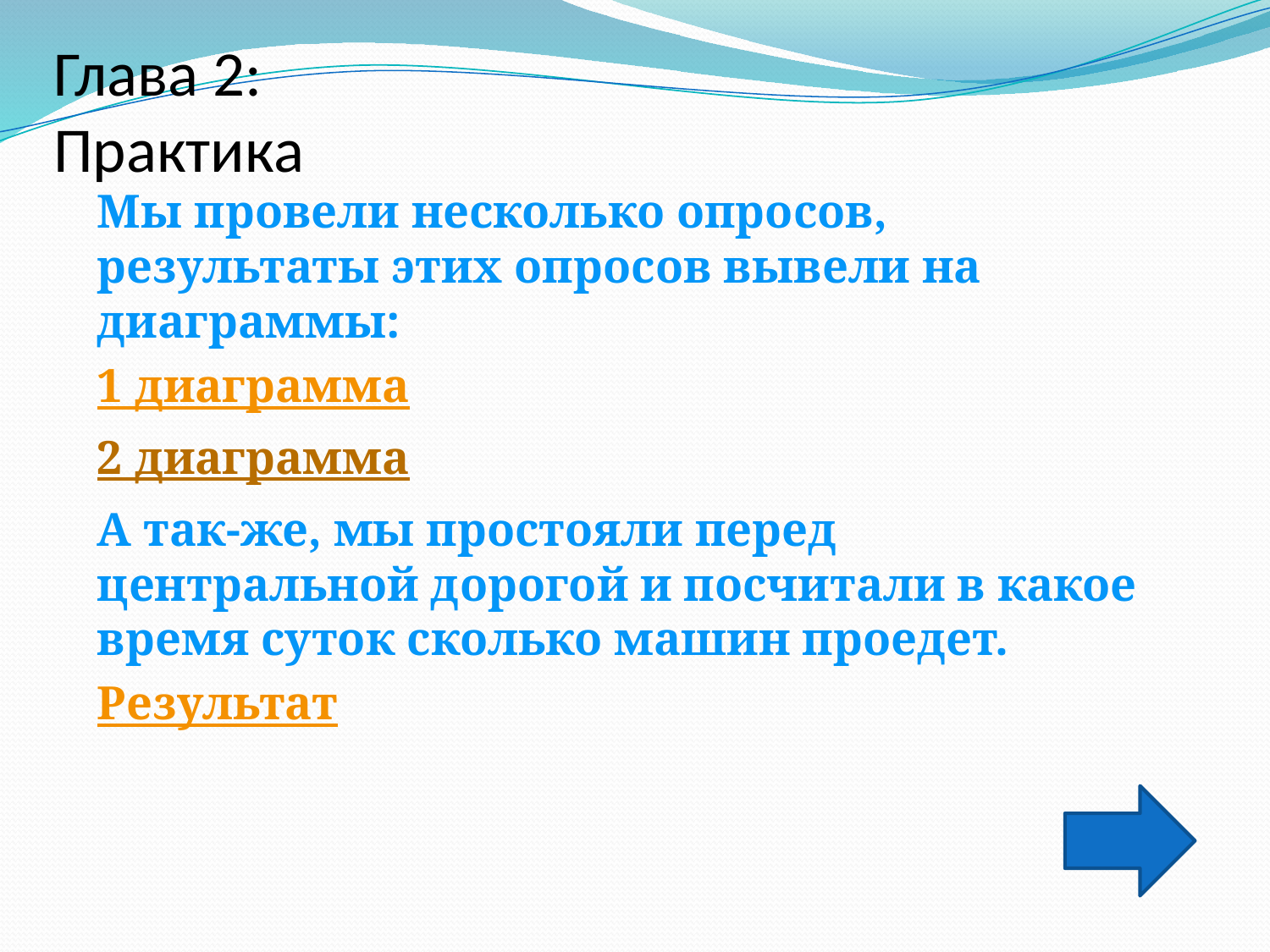

# Глава 2: Практика
Мы провели несколько опросов, результаты этих опросов вывели на диаграммы:
1 диаграмма
2 диаграмма
А так-же, мы простояли перед центральной дорогой и посчитали в какое время суток сколько машин проедет.
Результат